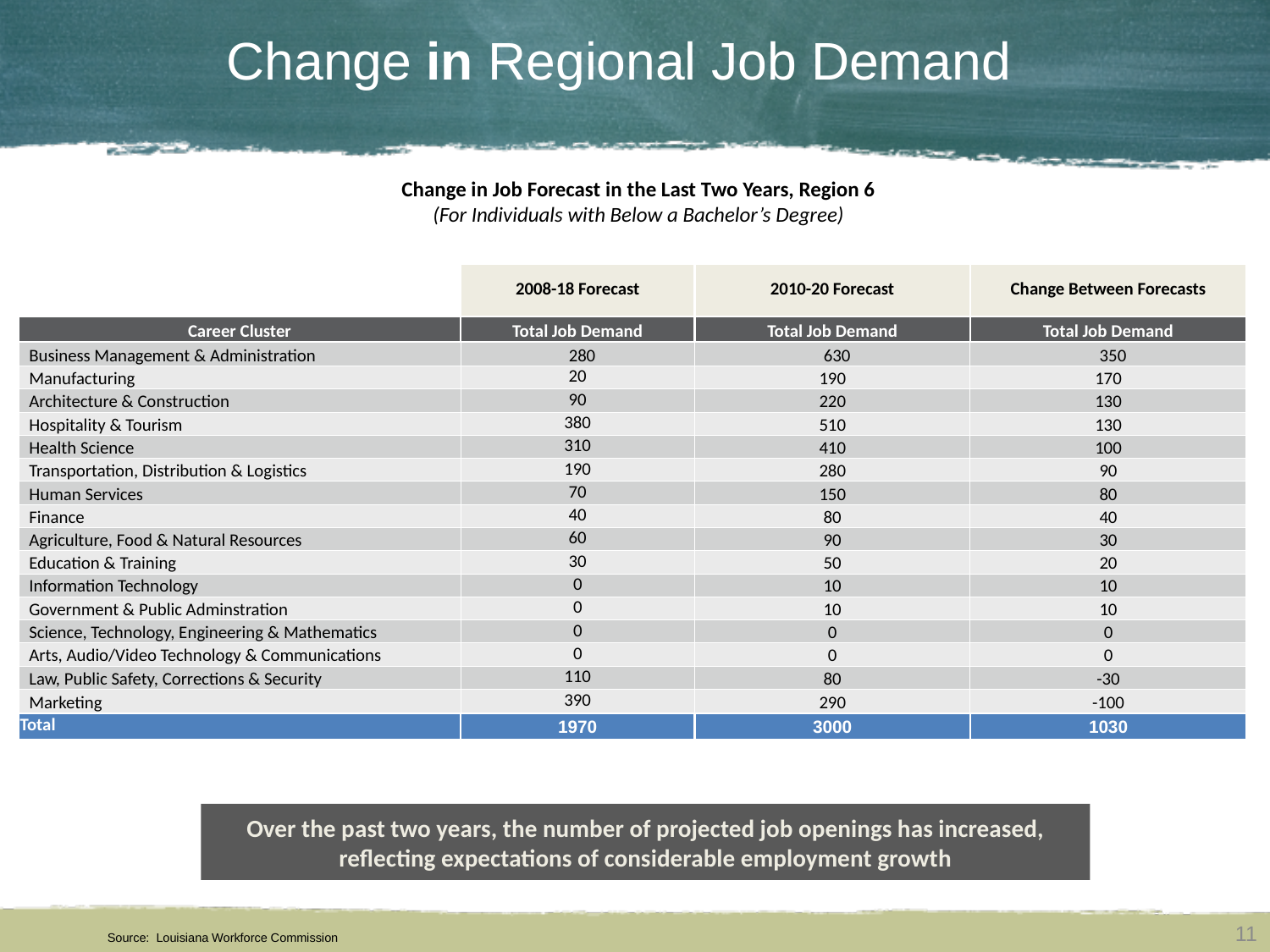

Change in Regional Job Demand
Change in Job Forecast in the Last Two Years, Region 6
(For Individuals with Below a Bachelor’s Degree)
|  | 2008-18 Forecast | 2010-20 Forecast | Change Between Forecasts |
| --- | --- | --- | --- |
| Career Cluster | Total Job Demand | Total Job Demand | Total Job Demand |
| Business Management & Administration | 280 | 630 | 350 |
| Manufacturing | 20 | 190 | 170 |
| Architecture & Construction | 90 | 220 | 130 |
| Hospitality & Tourism | 380 | 510 | 130 |
| Health Science | 310 | 410 | 100 |
| Transportation, Distribution & Logistics | 190 | 280 | 90 |
| Human Services | 70 | 150 | 80 |
| Finance | 40 | 80 | 40 |
| Agriculture, Food & Natural Resources | 60 | 90 | 30 |
| Education & Training | 30 | 50 | 20 |
| Information Technology | 0 | 10 | 10 |
| Government & Public Adminstration | 0 | 10 | 10 |
| Science, Technology, Engineering & Mathematics | 0 | 0 | 0 |
| Arts, Audio/Video Technology & Communications | 0 | 0 | 0 |
| Law, Public Safety, Corrections & Security | 110 | 80 | -30 |
| Marketing | 390 | 290 | -100 |
| Total | 1970 | 3000 | 1030 |
Over the past two years, the number of projected job openings has increased, reflecting expectations of considerable employment growth
11
Source:  Louisiana Workforce Commission